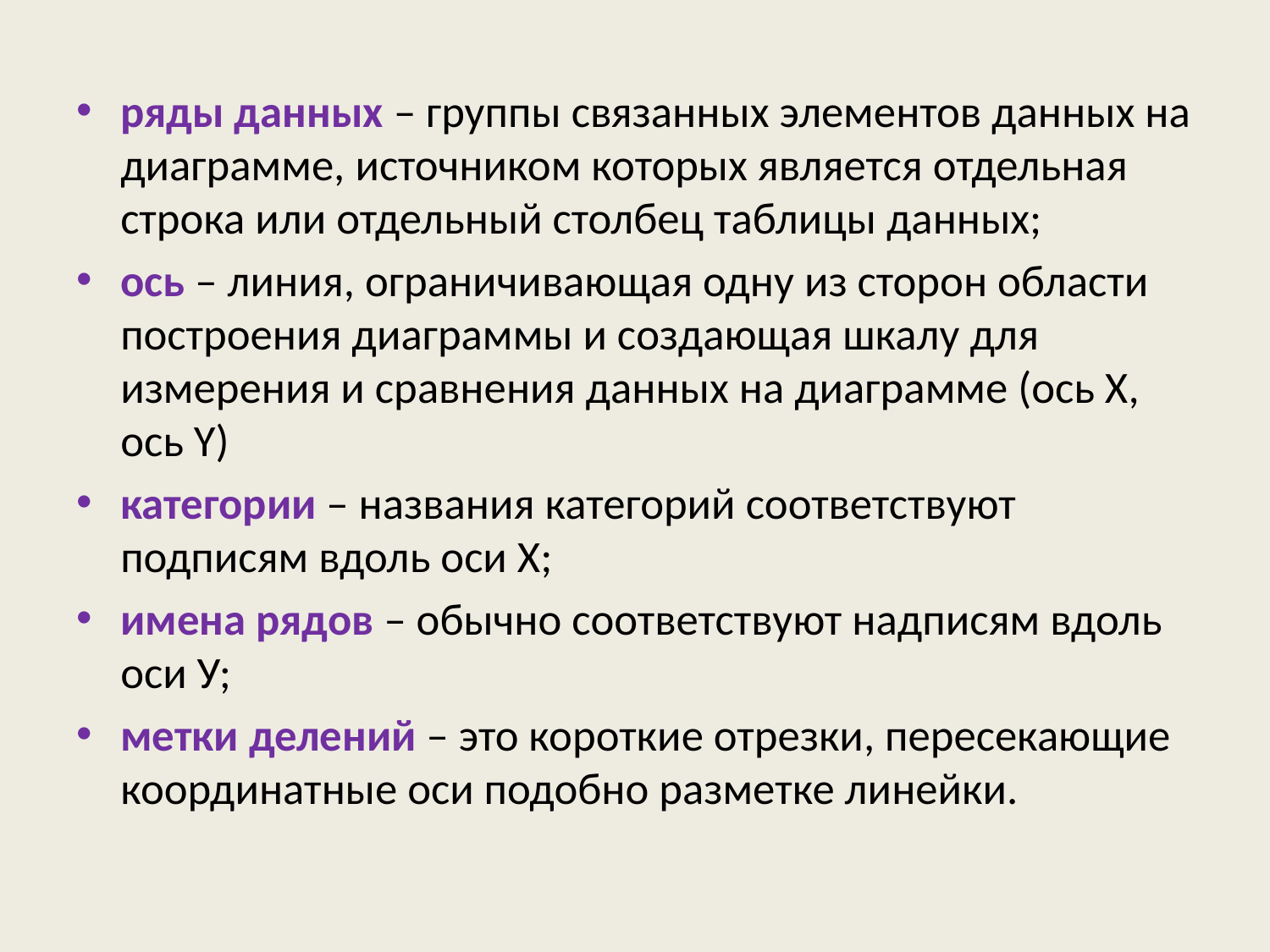

ряды данных – группы связанных элементов данных на диаграмме, источником которых является отдельная строка или отдельный столбец таблицы данных;
ось – линия, ограничивающая одну из сторон области построения диаграммы и создающая шкалу для измерения и сравнения данных на диаграмме (ось X, ось Y)
категории – названия категорий соответствуют подписям вдоль оси X;
имена рядов – обычно соответствуют надписям вдоль оси У;
метки делений – это короткие отрезки, пересекающие координатные оси подобно разметке линейки.